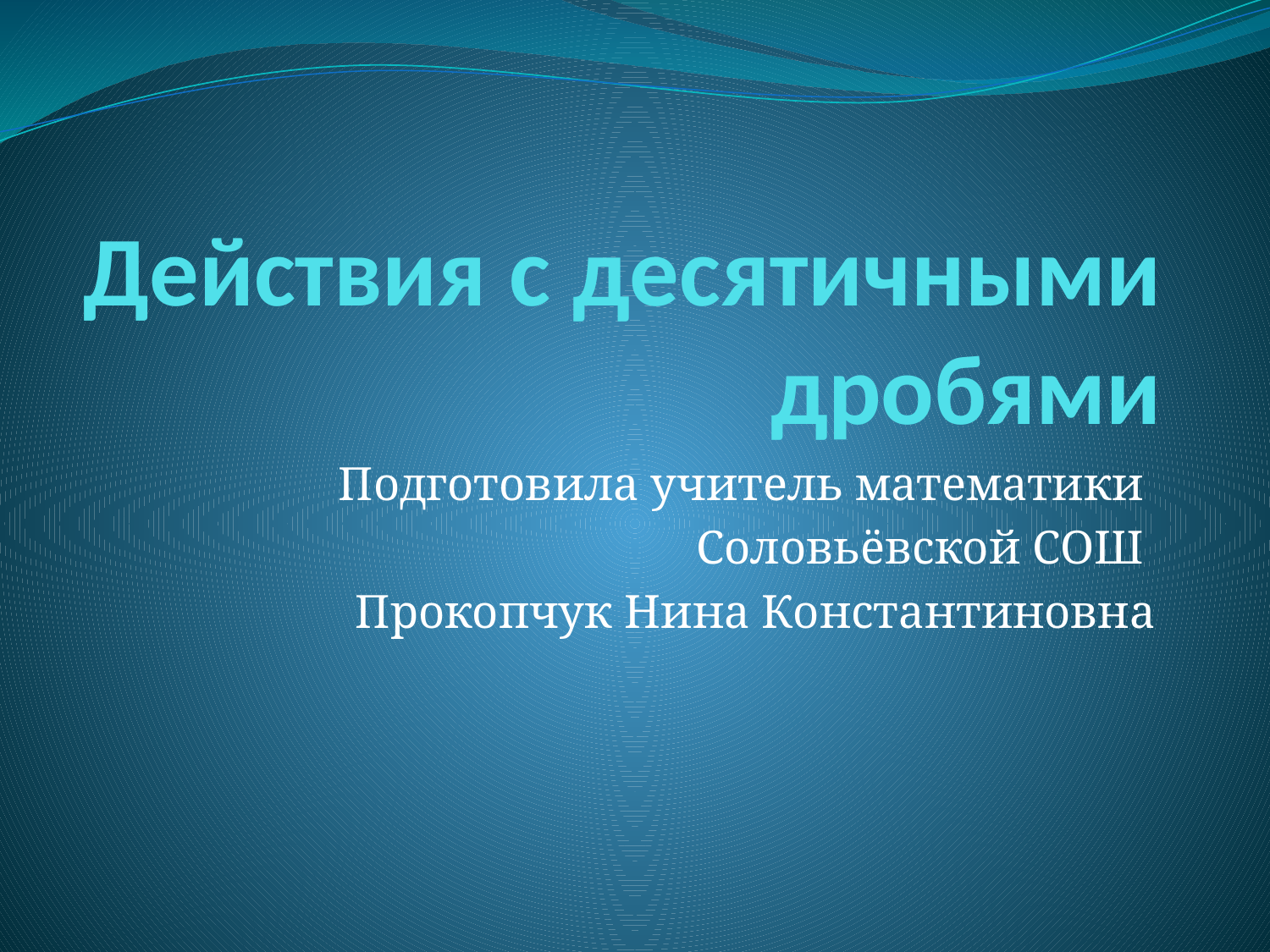

# Действия с десятичными дробями
Подготовила учитель математики
Соловьёвской СОШ
Прокопчук Нина Константиновна